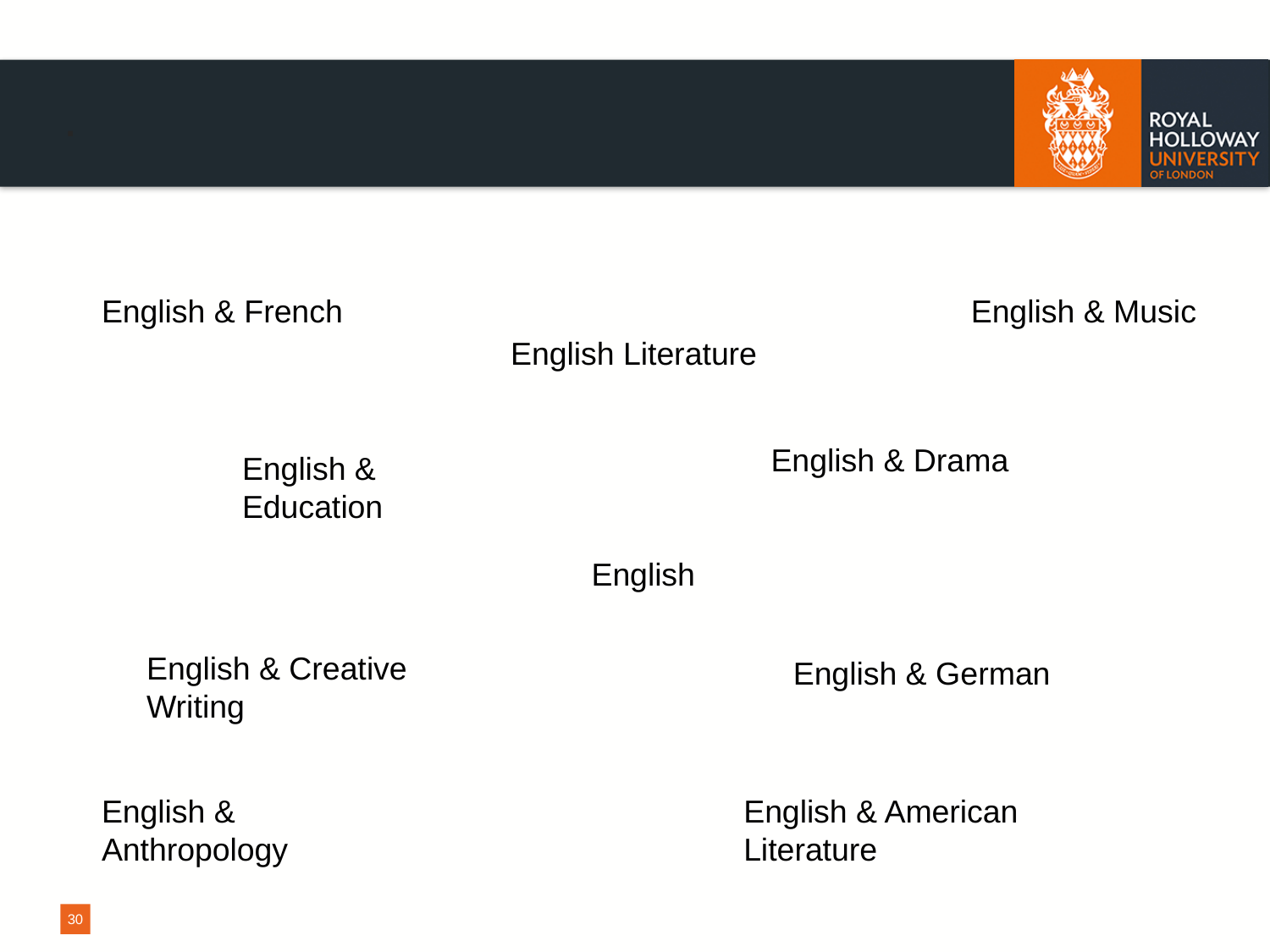

# .
English & French
English & Music
English Literature
English & Drama
English & Education
English
English & Creative Writing
English & German
English & Anthropology
English & American Literature
30